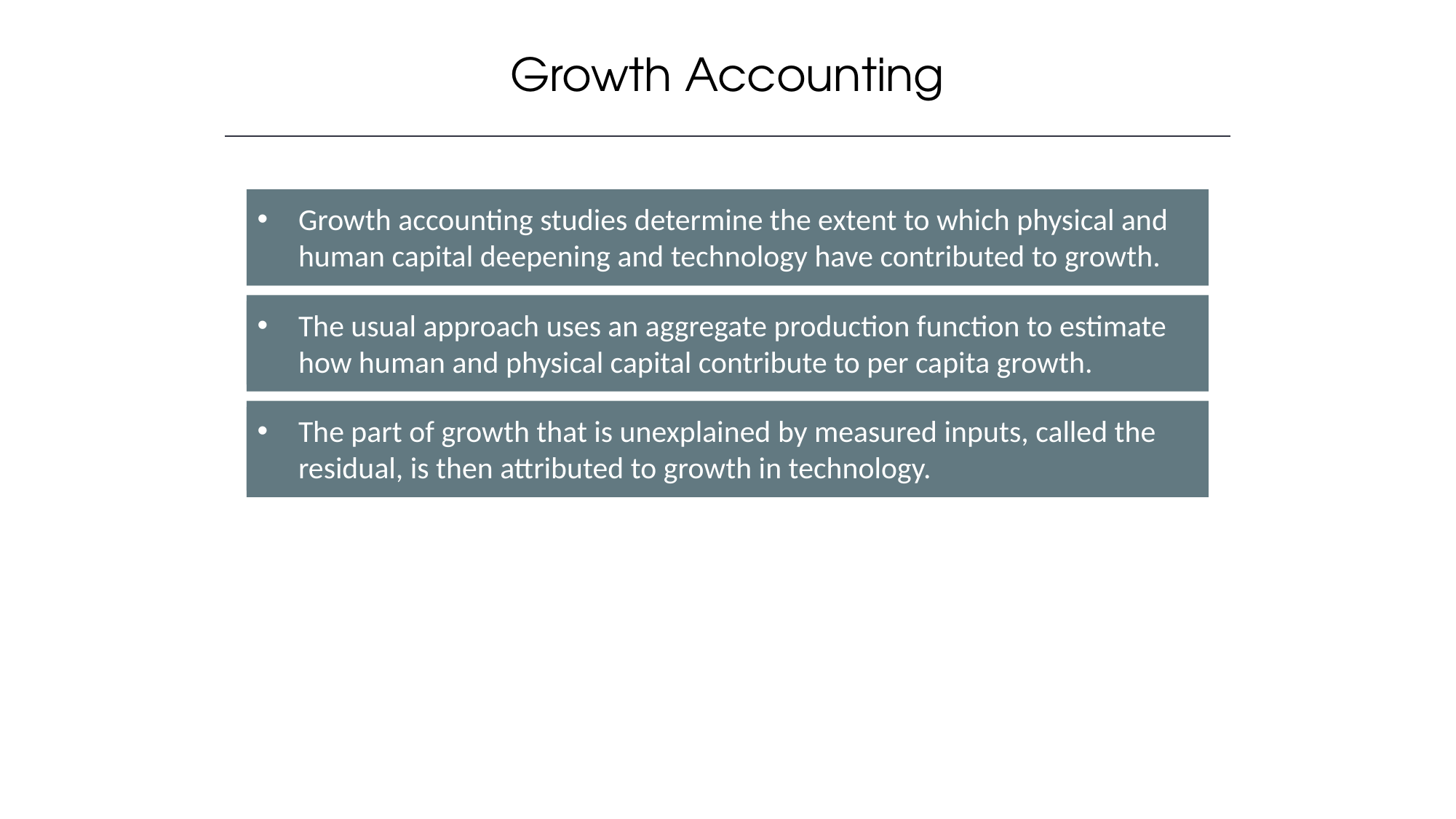

Growth Accounting
HAWKES LEARNING

Growth accounting studies determine the extent to which physical and human capital deepening and technology have contributed to growth.

The usual approach uses an aggregate production function to estimate how human and physical capital contribute to per capita growth.

The part of growth that is unexplained by measured inputs, called the residual, is then attributed to growth in technology.